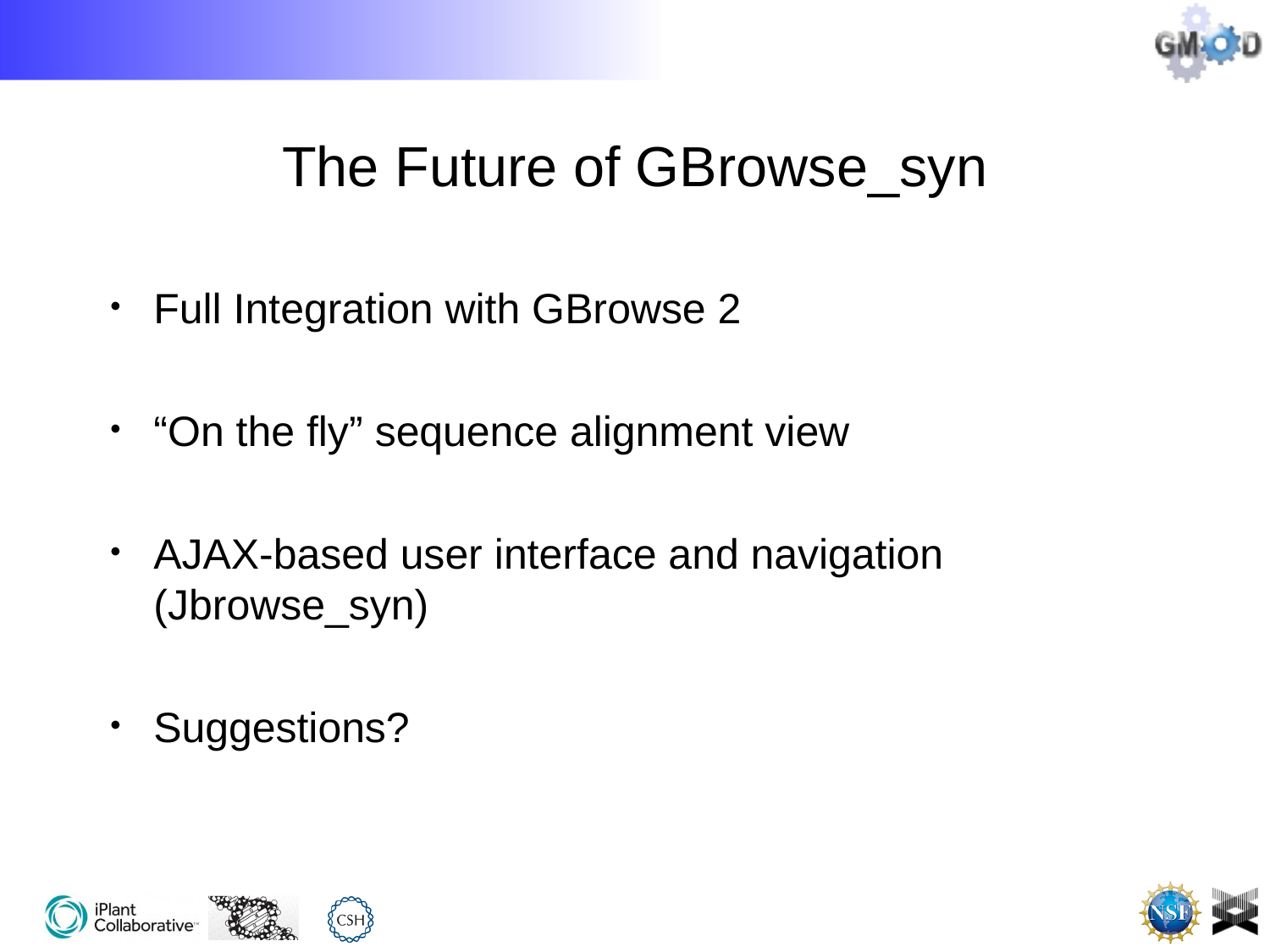

# The Future of GBrowse_syn
Full Integration with GBrowse 2

“On the fly” sequence alignment view

AJAX-based user interface and navigation (Jbrowse_syn)

Suggestions?